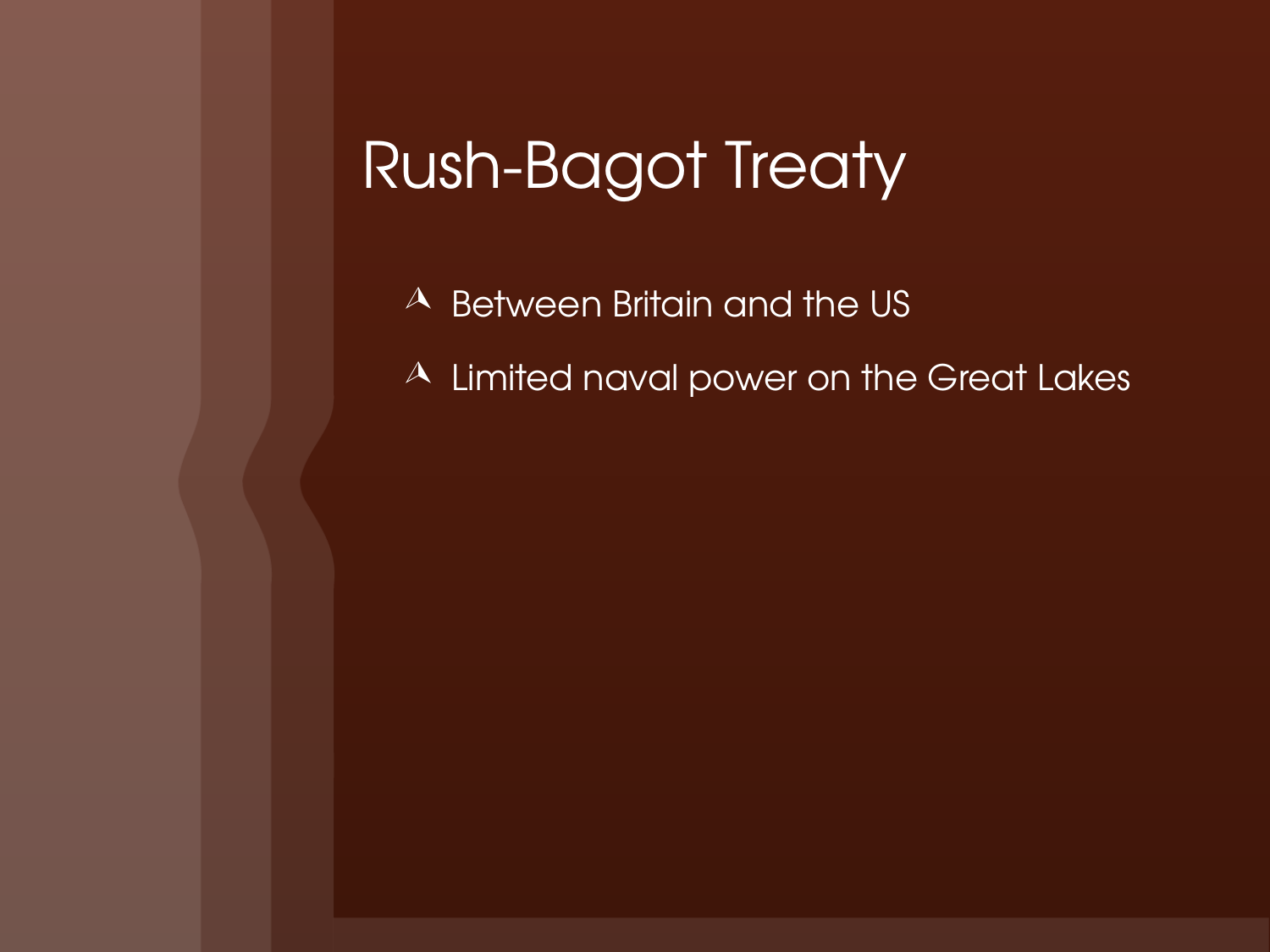

# Rush-Bagot Treaty
Between Britain and the US
Limited naval power on the Great Lakes